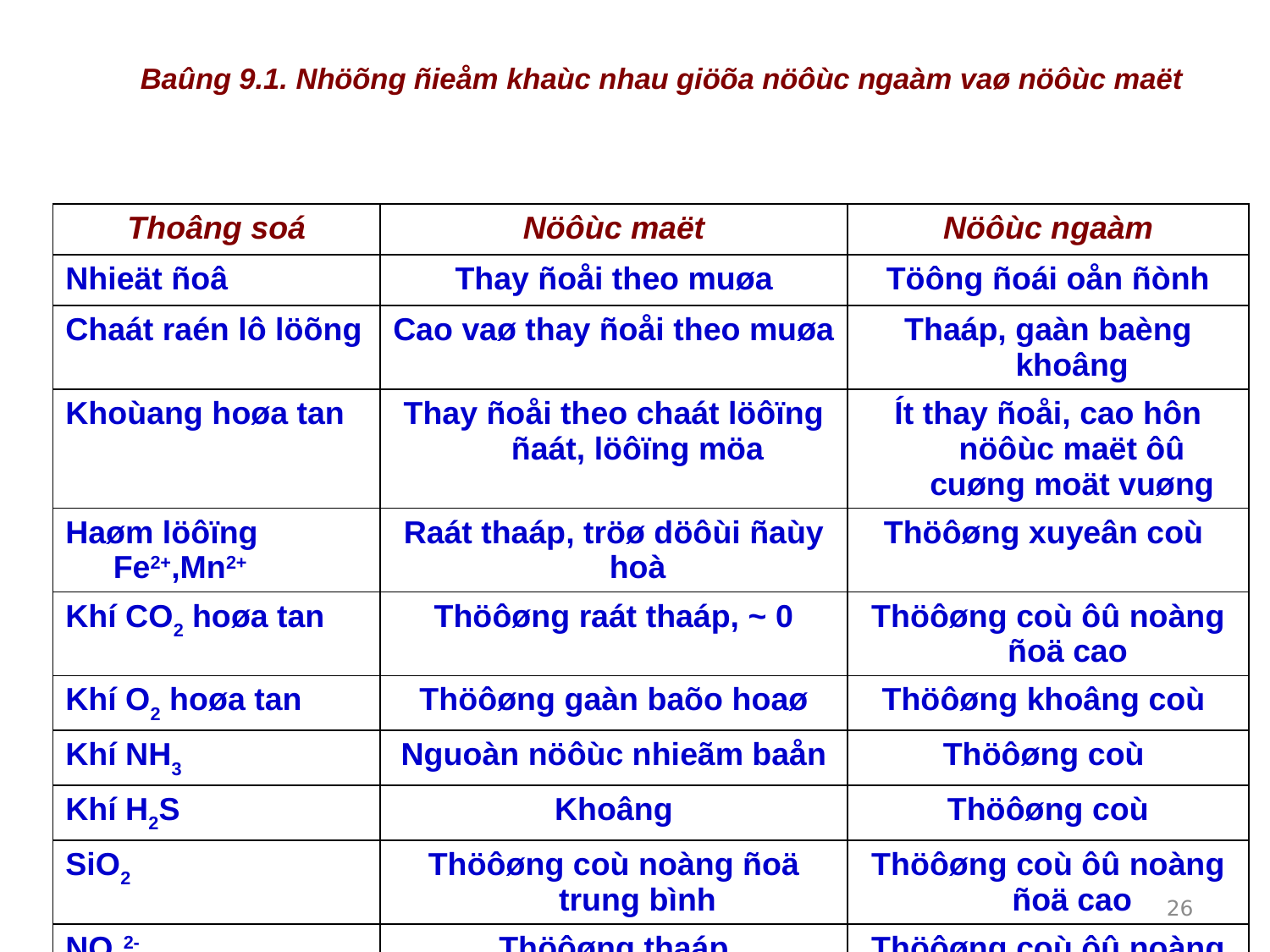

# Baûng 9.1. Nhöõng ñieåm khaùc nhau giöõa nöôùc ngaàm vaø nöôùc maët
| Thoâng soá | Nöôùc maët | Nöôùc ngaàm |
| --- | --- | --- |
| Nhieät ñoâ | Thay ñoåi theo muøa | Töông ñoái oån ñònh |
| Chaát raén lô löõng | Cao vaø thay ñoåi theo muøa | Thaáp, gaàn baèng khoâng |
| Khoùang hoøa tan | Thay ñoåi theo chaát löôïng ñaát, löôïng möa | Ít thay ñoåi, cao hôn nöôùc maët ôû cuøng moät vuøng |
| Haøm löôïng Fe2+,Mn2+ | Raát thaáp, tröø döôùi ñaùy hoà | Thöôøng xuyeân coù |
| Khí CO2 hoøa tan | Thöôøng raát thaáp, ~ 0 | Thöôøng coù ôû noàng ñoä cao |
| Khí O2 hoøa tan | Thöôøng gaàn baõo hoaø | Thöôøng khoâng coù |
| Khí NH3 | Nguoàn nöôùc nhieãm baån | Thöôøng coù |
| Khí H2S | Khoâng | Thöôøng coù |
| SiO2 | Thöôøng coù noàng ñoä trung bình | Thöôøng coù ôû noàng ñoä cao |
| NO32- | Thöôøng thaáp | Thöôøng coù ôû noàng ñoä cao do phaân boùn hoùa hoïc |
26